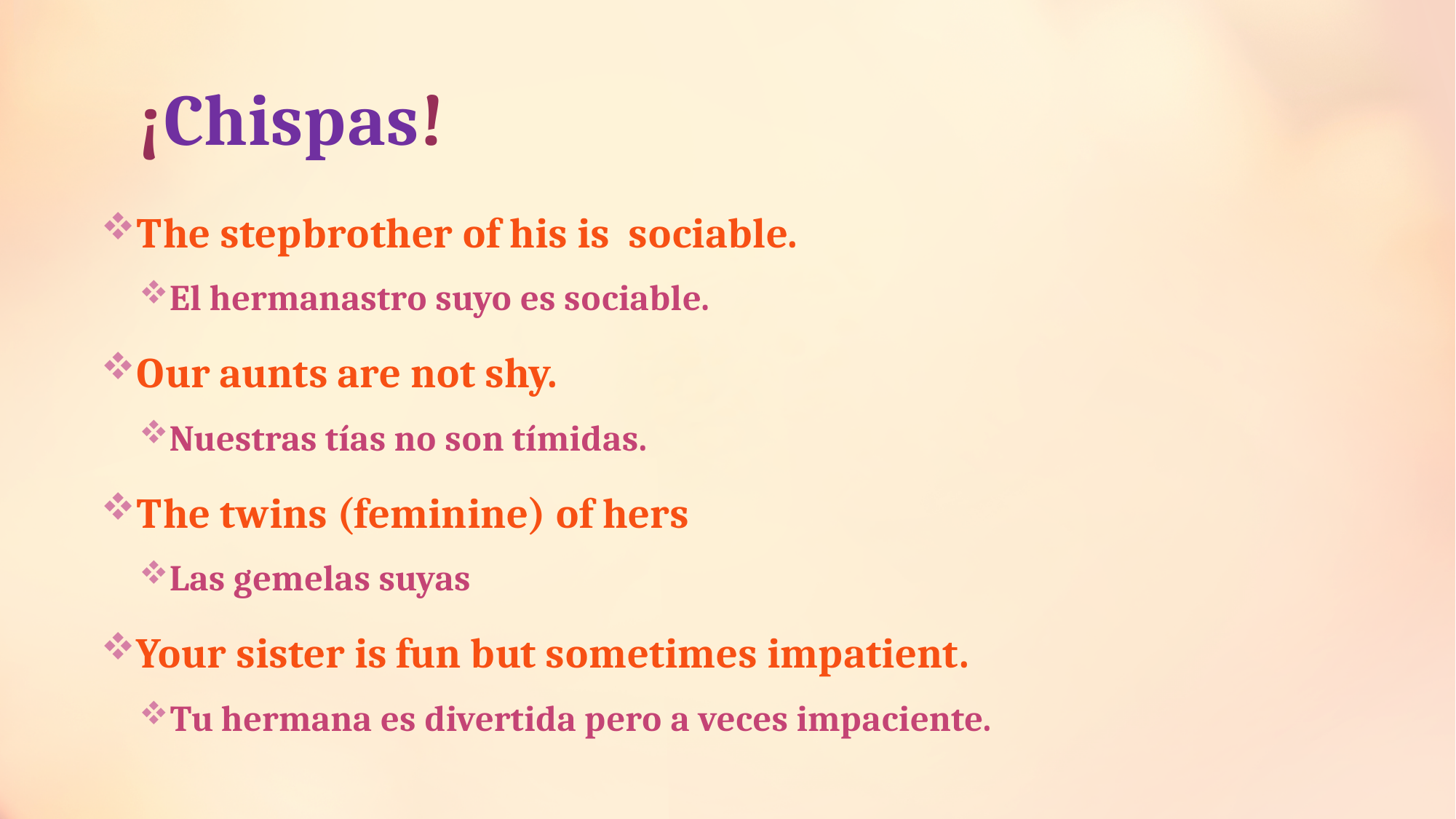

# ¡Chispas!
The stepbrother of his is  sociable.
El hermanastro suyo es sociable.
Our aunts are not shy.
Nuestras tías no son tímidas.
The twins (feminine) of hers
Las gemelas suyas
Your sister is fun but sometimes impatient.
Tu hermana es divertida pero a veces impaciente.